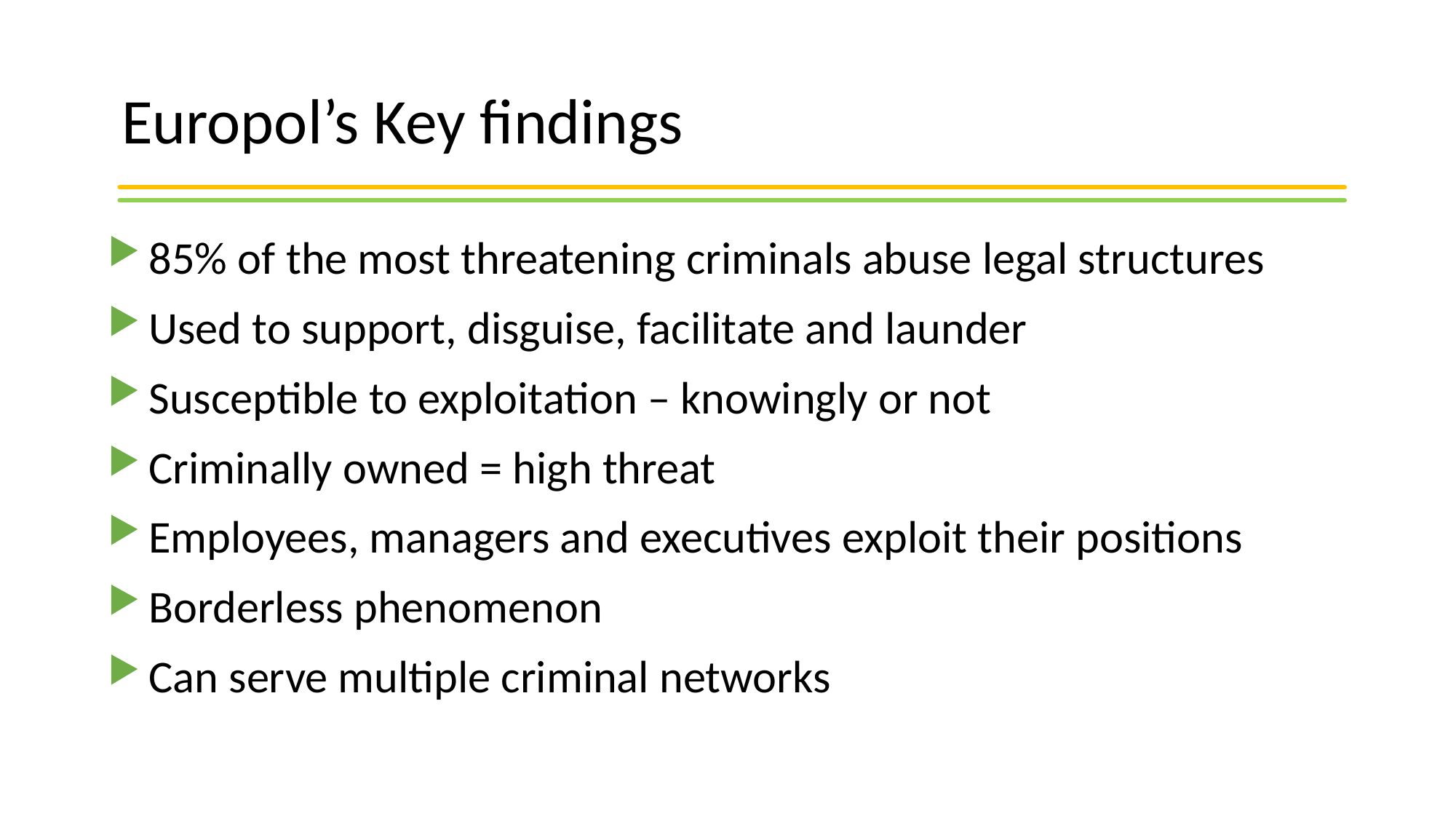

# Europol’s Key findings
85% of the most threatening criminals abuse legal structures
Used to support, disguise, facilitate and launder
Susceptible to exploitation – knowingly or not
Criminally owned = high threat
Employees, managers and executives exploit their positions
Borderless phenomenon
Can serve multiple criminal networks